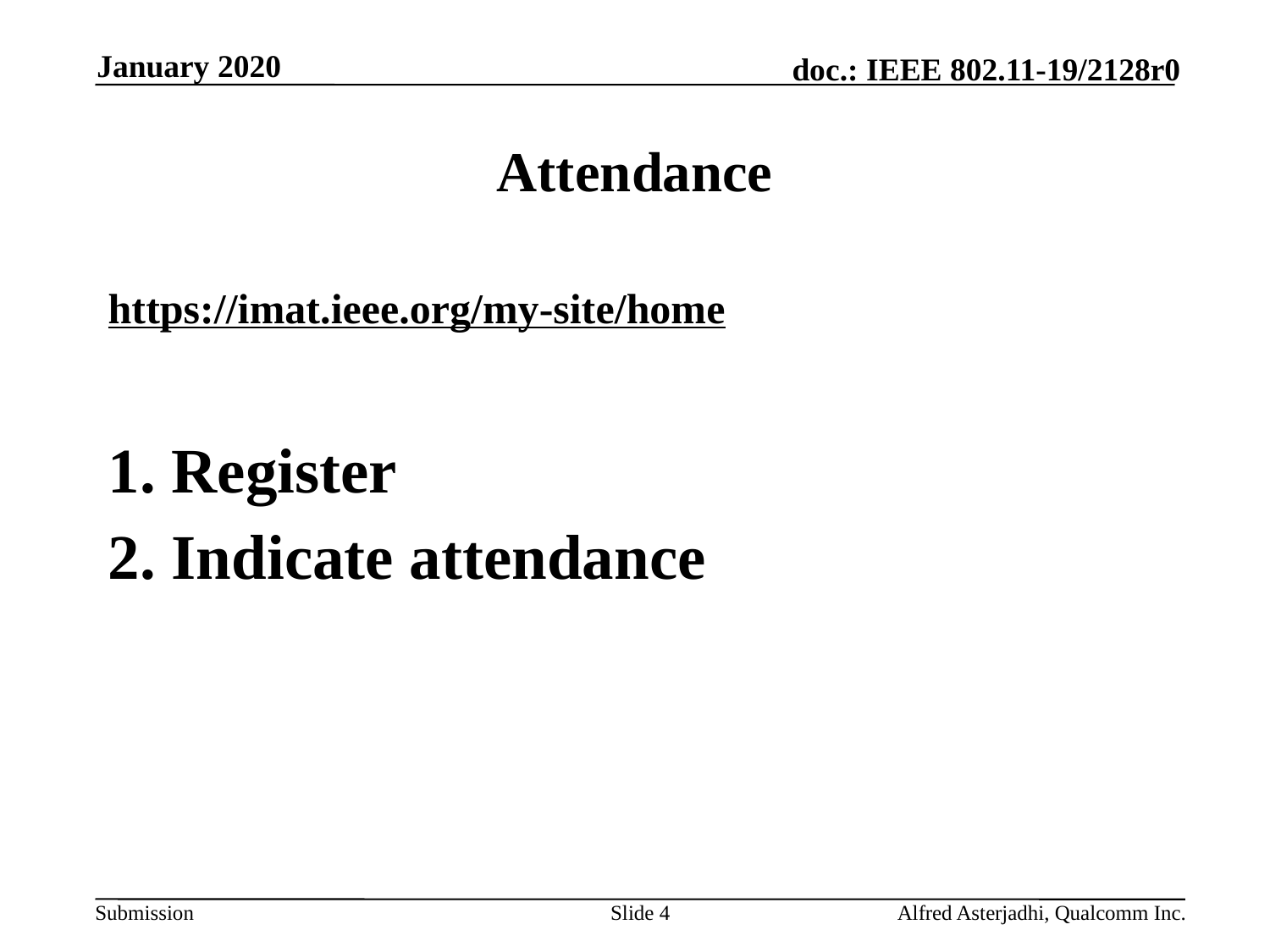

January 2020
# Attendance
https://imat.ieee.org/my-site/home

Register
Indicate attendance

Slide 4
Alfred Asterjadhi, Qualcomm Inc.